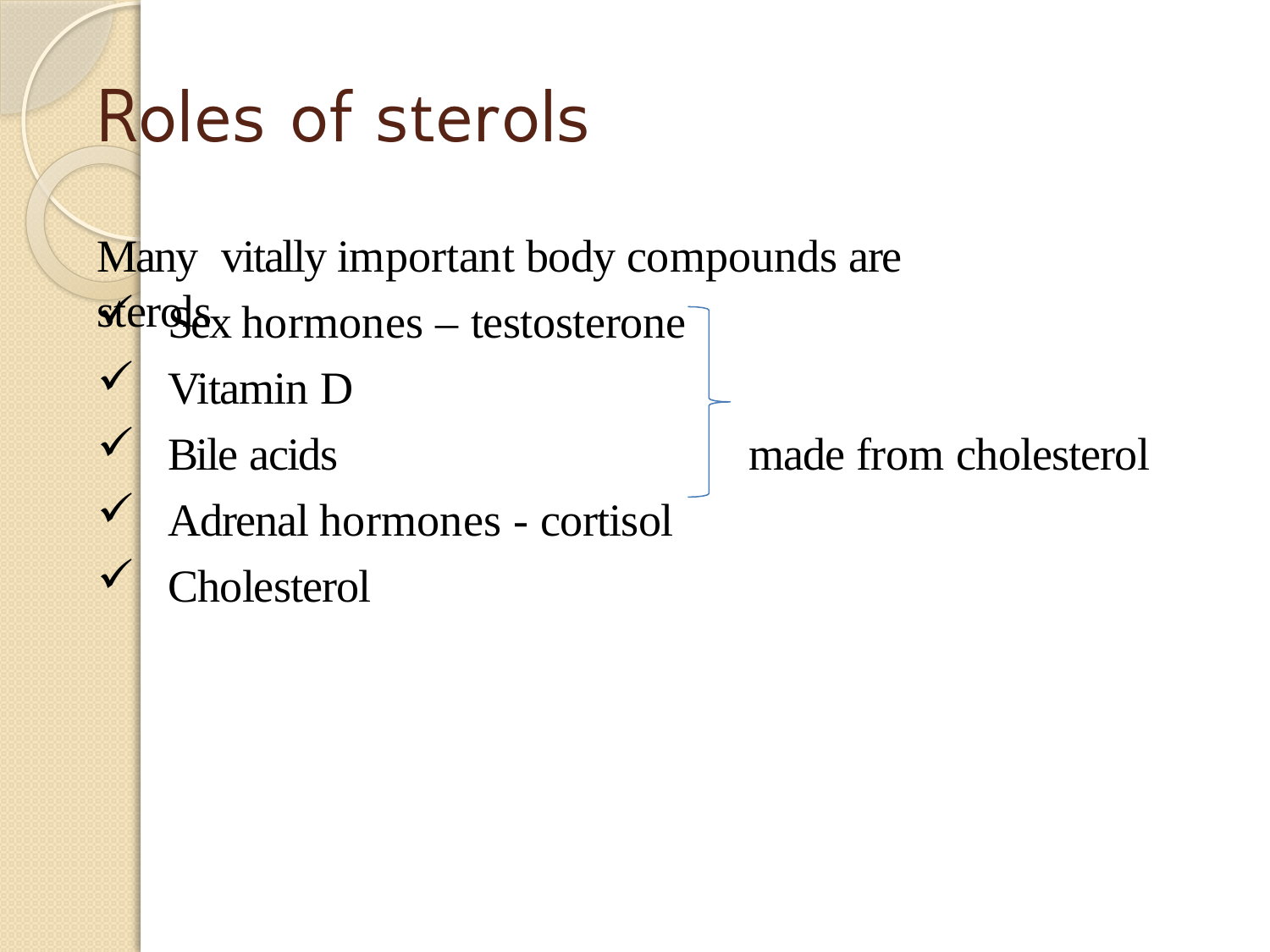

# Roles of sterols
Many	vitally important body compounds are sterols
Sex hormones – testosterone
Vitamin D
Bile acids
Adrenal hormones - cortisol
Cholesterol

made from cholesterol